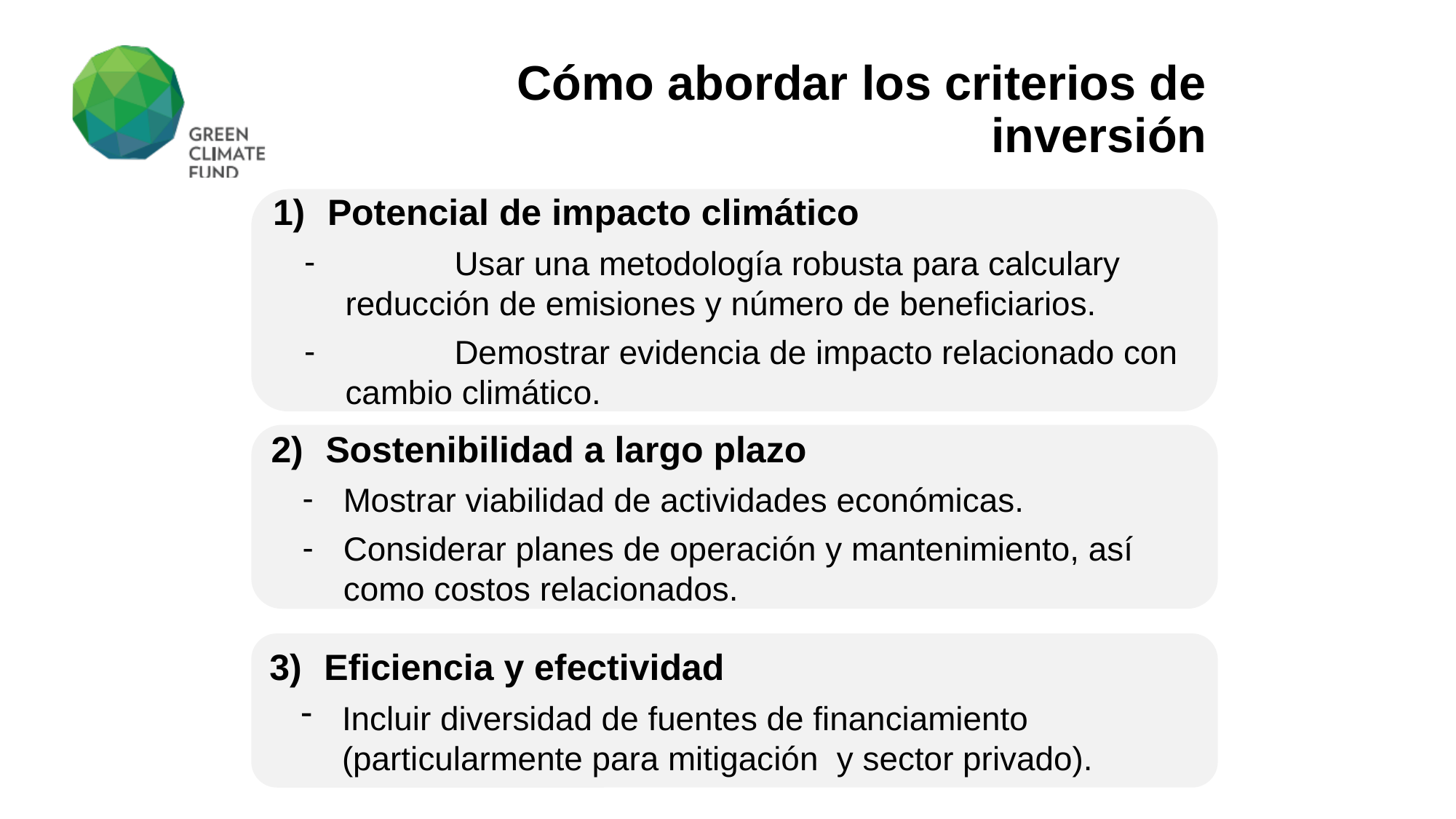

# Cómo abordar los criterios de inversión
Potencial de impacto climático
	Usar una metodología robusta para calculary reducción de emisiones y número de beneficiarios.
	Demostrar evidencia de impacto relacionado con cambio climático.
Sostenibilidad a largo plazo
Mostrar viabilidad de actividades económicas.
Considerar planes de operación y mantenimiento, así como costos relacionados.
Eficiencia y efectividad
Incluir diversidad de fuentes de financiamiento (particularmente para mitigación  y sector privado).